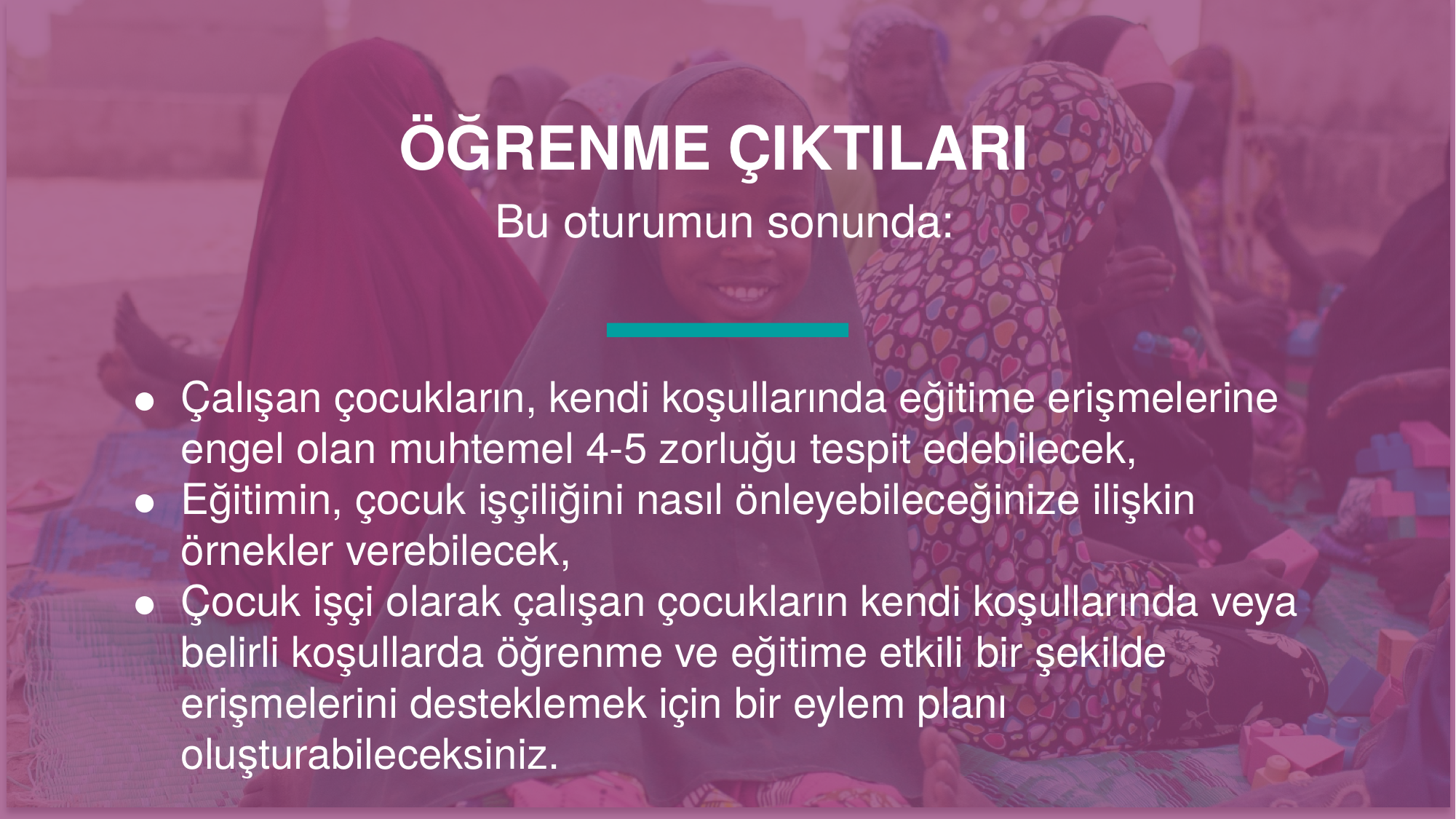

ÖĞRENME ÇIKTILARI
Bu oturumun sonunda:
Çalışan çocukların, kendi koşullarında eğitime erişmelerine engel olan muhtemel 4-5 zorluğu tespit edebilecek,
Eğitimin, çocuk işçiliğini nasıl önleyebileceğinize ilişkin örnekler verebilecek,
Çocuk işçi olarak çalışan çocukların kendi koşullarında veya belirli koşullarda öğrenme ve eğitime etkili bir şekilde erişmelerini desteklemek için bir eylem planı oluşturabileceksiniz.